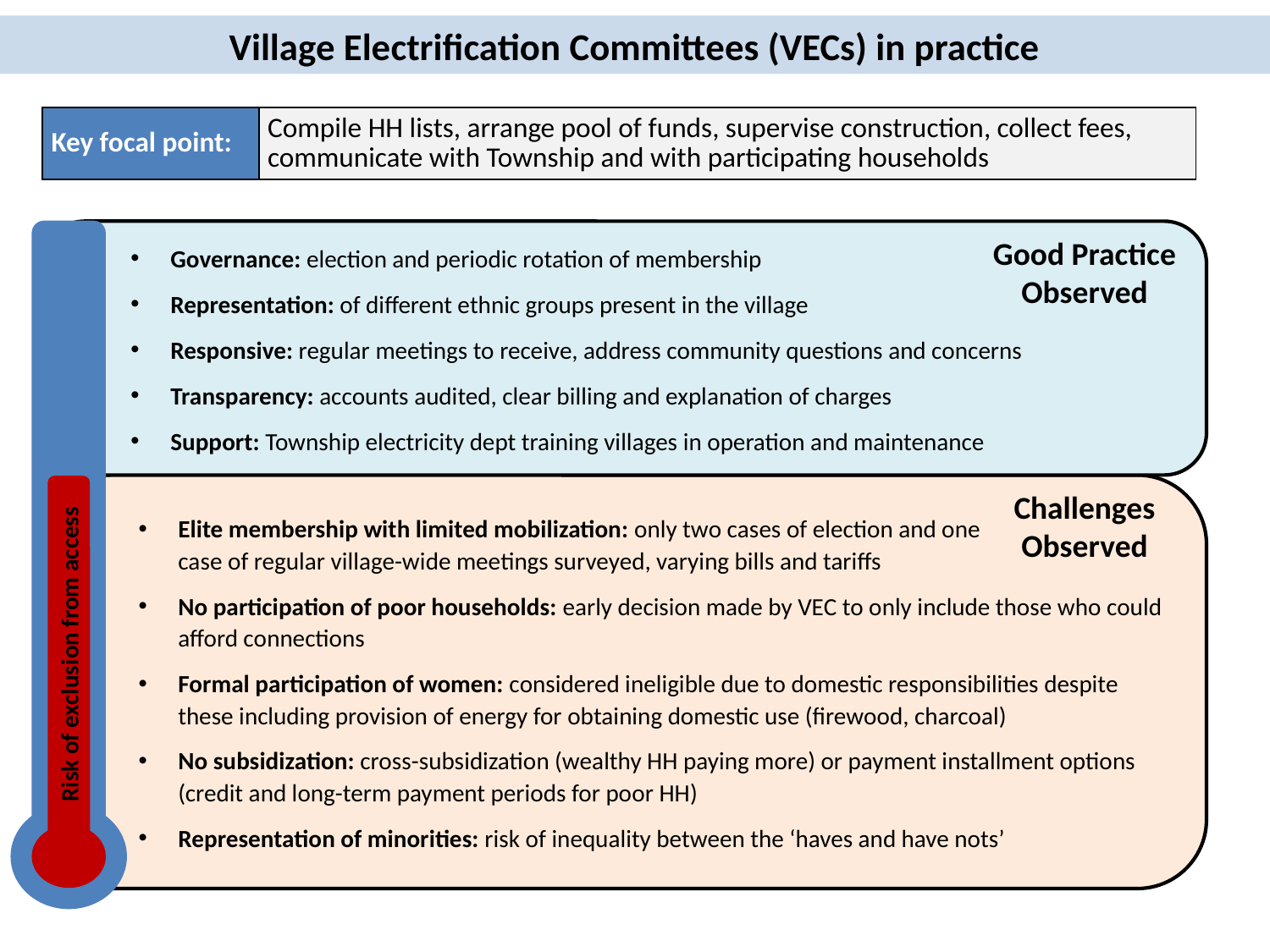

Village Electrification Committees (VECs) in practice
| Key focal point: | Compile HH lists, arrange pool of funds, supervise construction, collect fees, communicate with Township and with participating households |
| --- | --- |

Governance: election and periodic rotation of membership
Representation: of different ethnic groups present in the village
Responsive: regular meetings to receive, address community questions and concerns
Transparency: accounts audited, clear billing and explanation of charges
Support: Township electricity dept training villages in operation and maintenance
Good Practice Observed
Elite membership with limited mobilization: only two cases of election and one                             case of regular village-wide meetings surveyed, varying bills and tariffs
No participation of poor households: early decision made by VEC to only include those who could afford connections
Formal participation of women: considered ineligible due to domestic responsibilities despite these including provision of energy for obtaining domestic use (firewood, charcoal)
No subsidization: cross-subsidization (wealthy HH paying more) or payment installment options (credit and long-term payment periods for poor HH)
Representation of minorities: risk of inequality between the ‘haves and have nots’

Challenges
Observed
Risk of exclusion from access